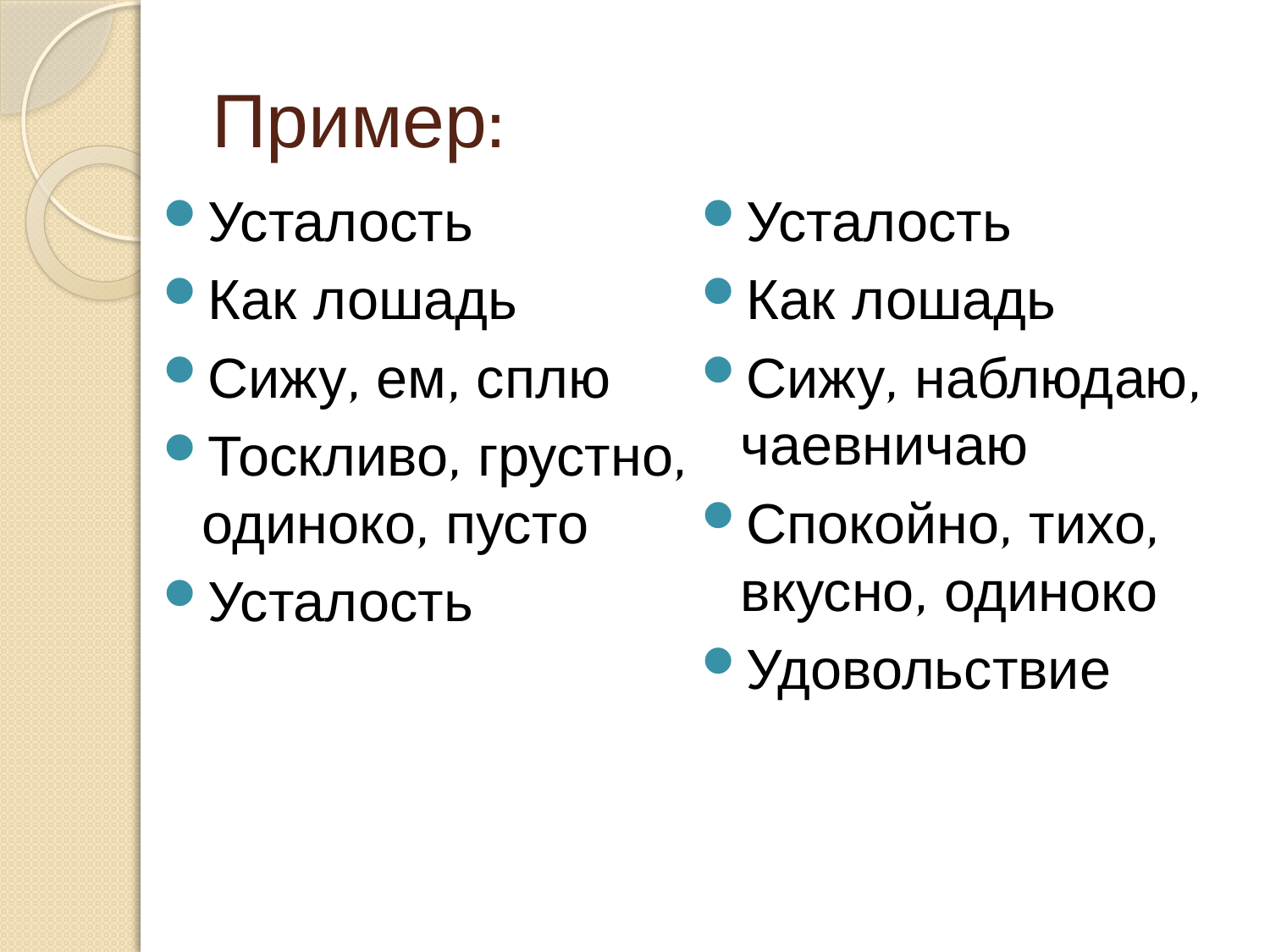

# Пример:
Усталость
Как лошадь
Сижу, ем, сплю
Тоскливо, грустно, одиноко, пусто
Усталость

Усталость
Как лошадь
Сижу, наблюдаю, чаевничаю
Спокойно, тихо, вкусно, одиноко
Удовольствие